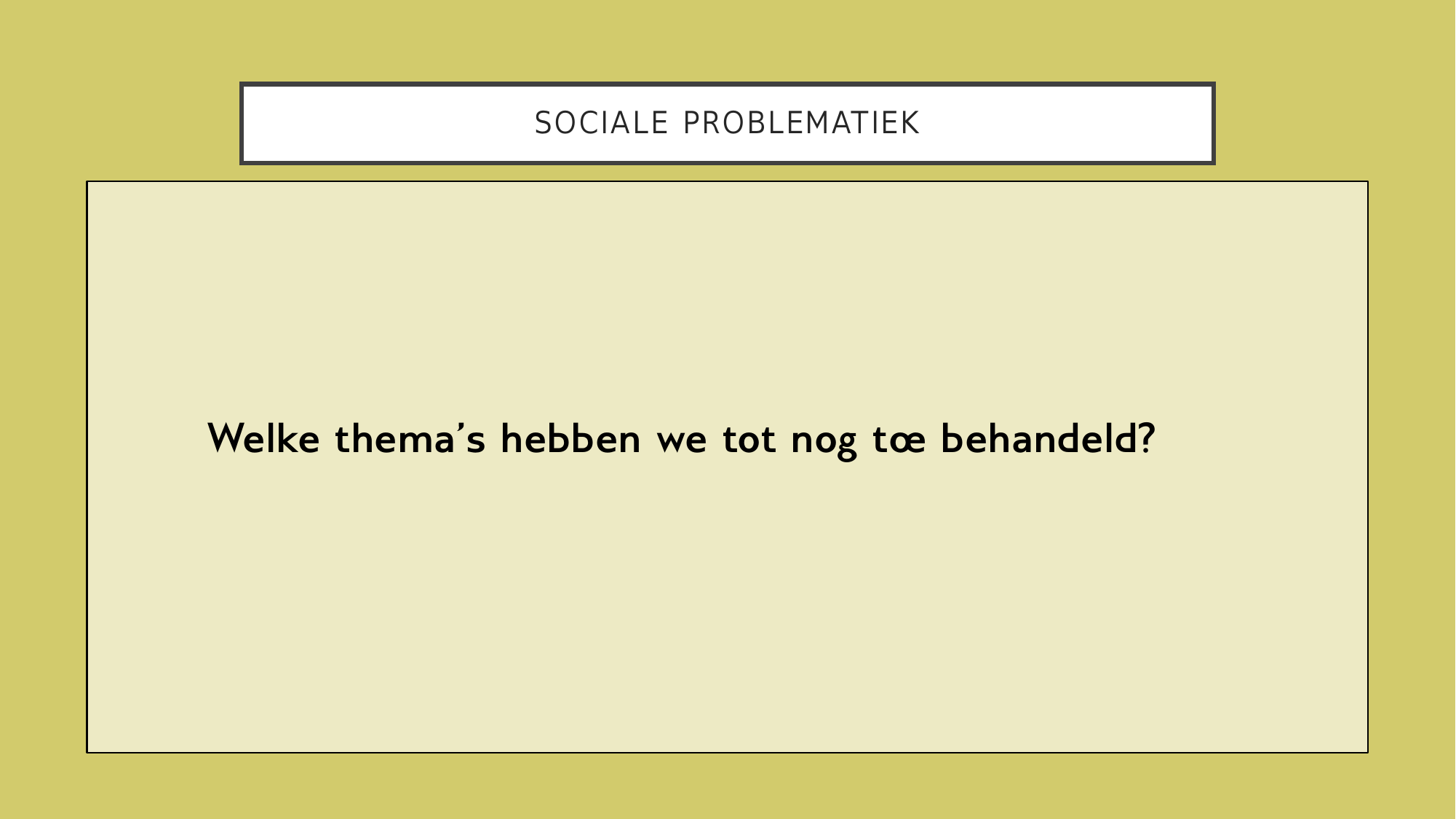

# Sociale problematiek

Welke thema’s hebben we tot nog toe behandeld?